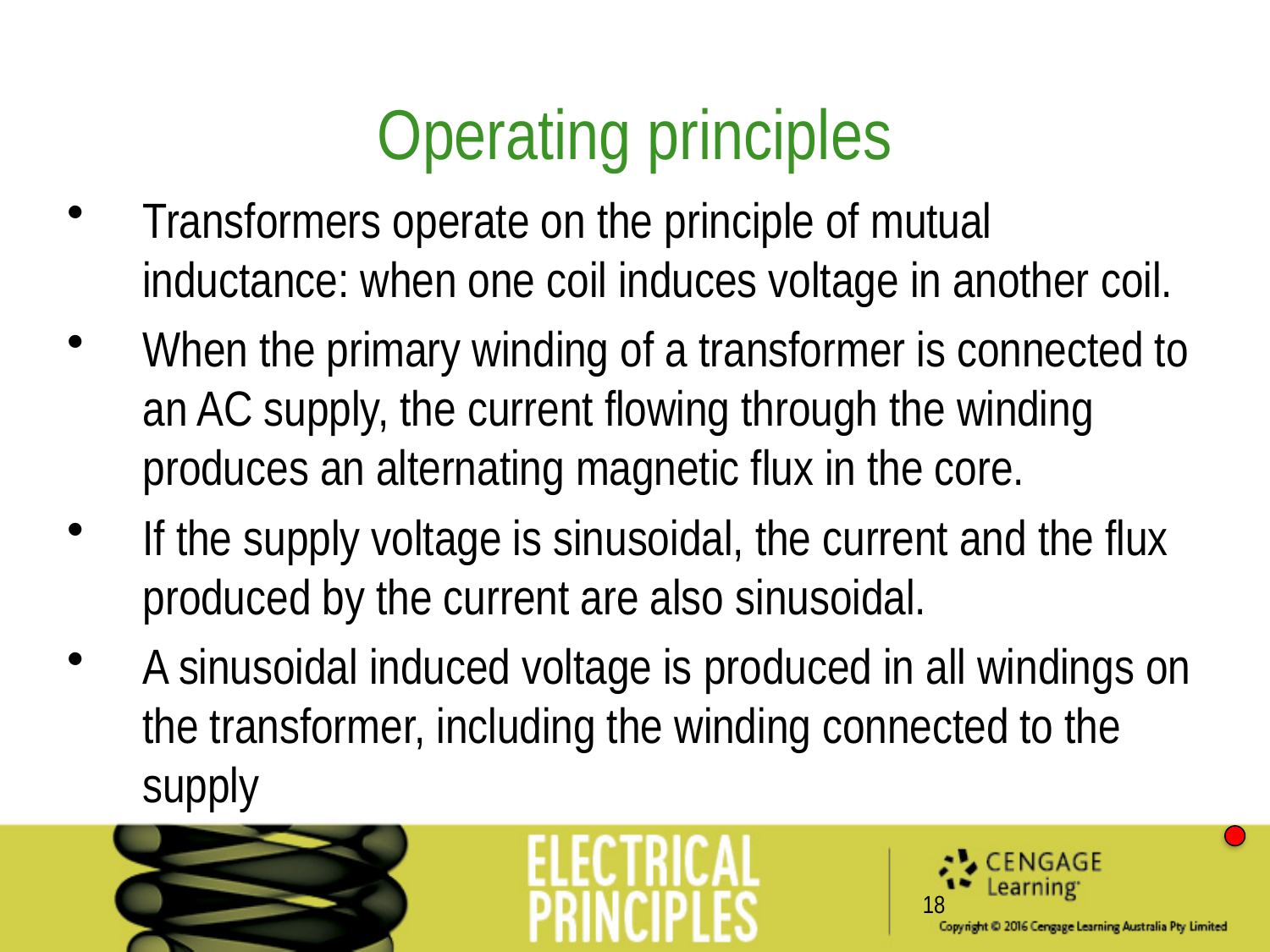

Operating principles
Transformers operate on the principle of mutual inductance: when one coil induces voltage in another coil.
When the primary winding of a transformer is connected to an AC supply, the current flowing through the winding produces an alternating magnetic flux in the core.
If the supply voltage is sinusoidal, the current and the flux produced by the current are also sinusoidal.
A sinusoidal induced voltage is produced in all windings on the transformer, including the winding connected to the supply

18